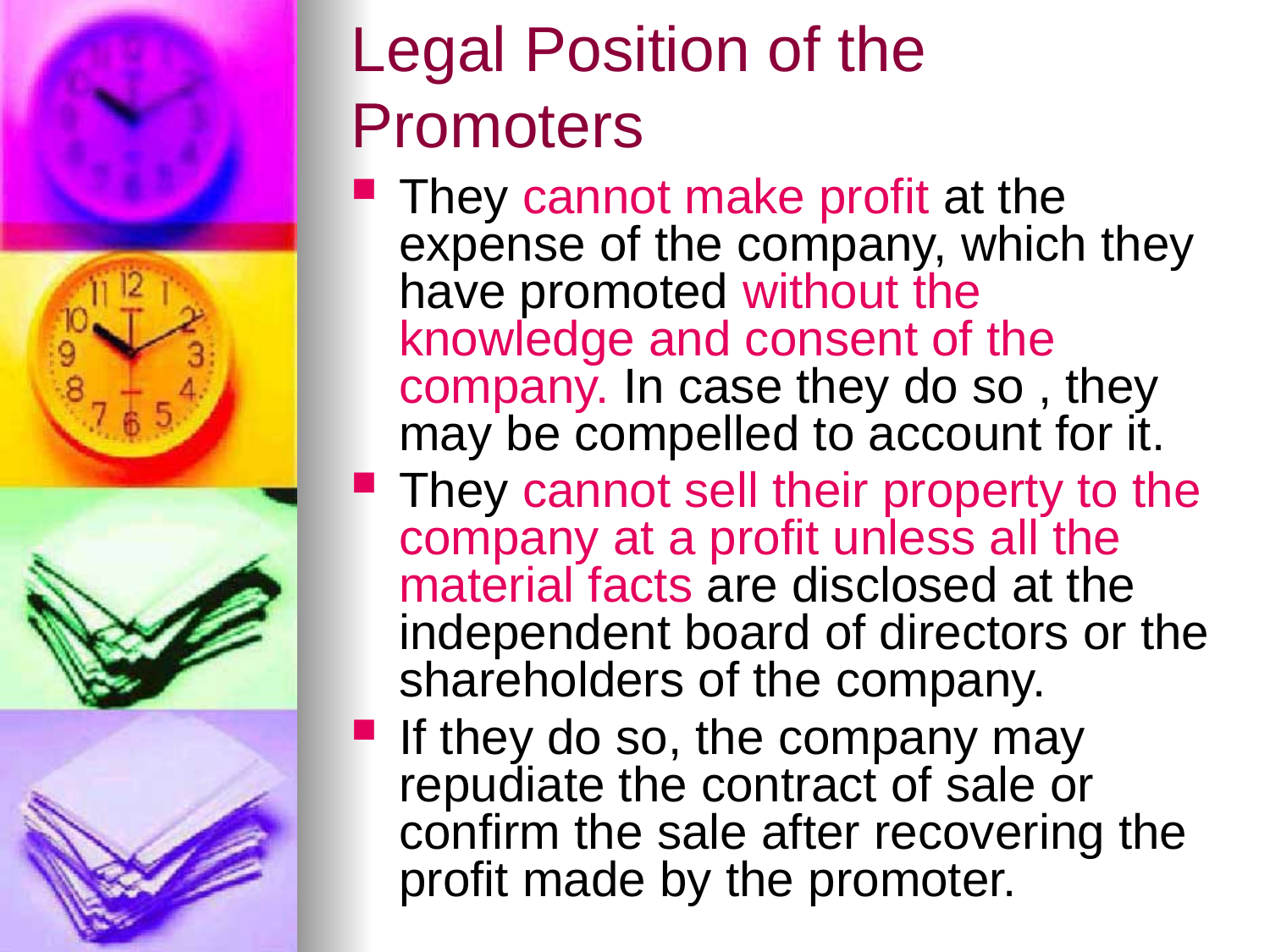

# Legal Position of the Promoters
They cannot make profit at the expense of the company, which they have promoted without the knowledge and consent of the company. In case they do so , they may be compelled to account for it.
They cannot sell their property to the company at a profit unless all the material facts are disclosed at the independent board of directors or the shareholders of the company.
If they do so, the company may repudiate the contract of sale or confirm the sale after recovering the profit made by the promoter.